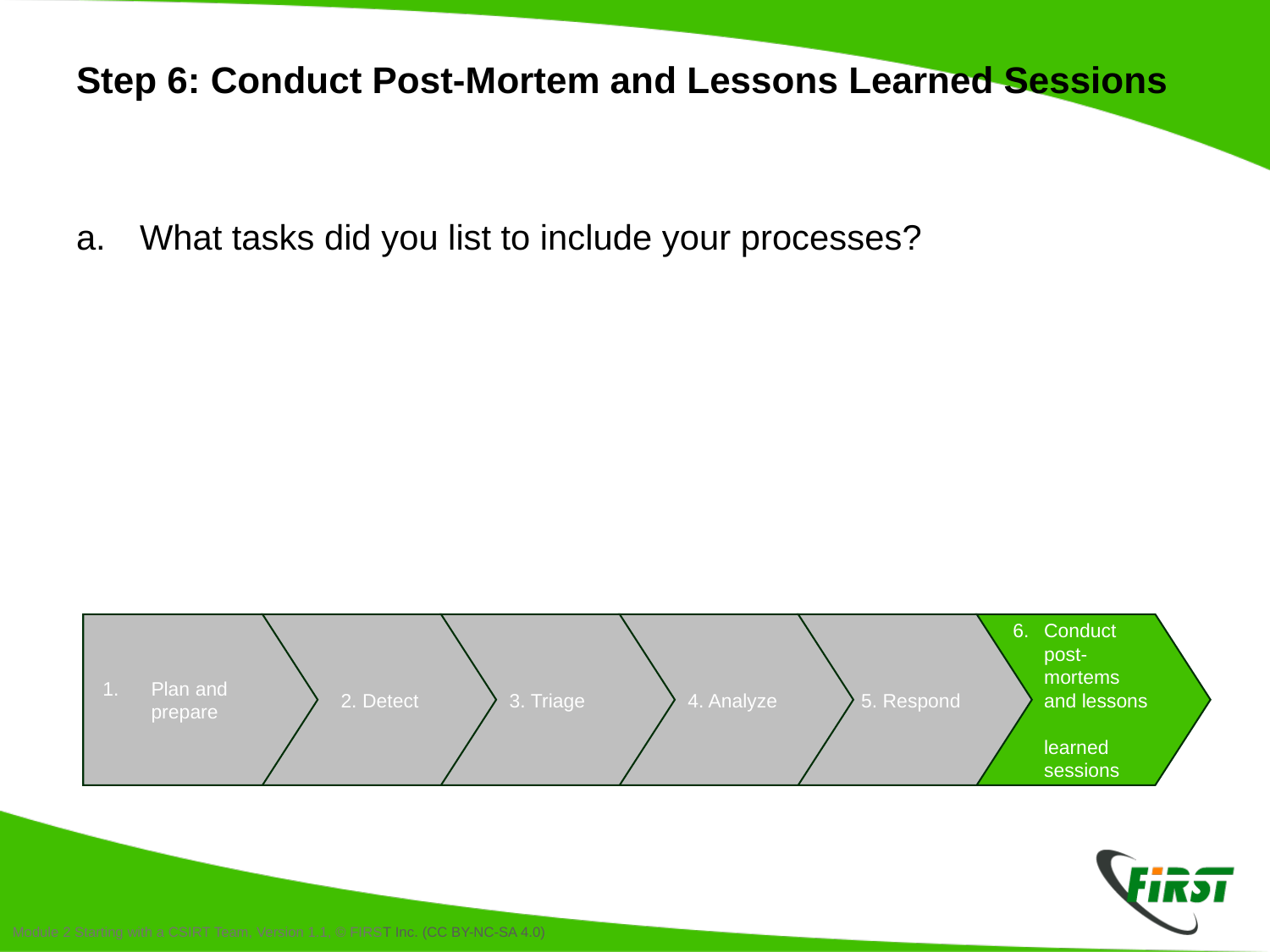

# Step 6: Conduct Post-Mortem and Lessons Learned Sessions
What tasks did you list to include your processes?

Plan and prepare
  2. Detect
         3. Triage
         4. Analyze
        5. Respond
Conduct
post-
mortems
and lessons
learned sessions